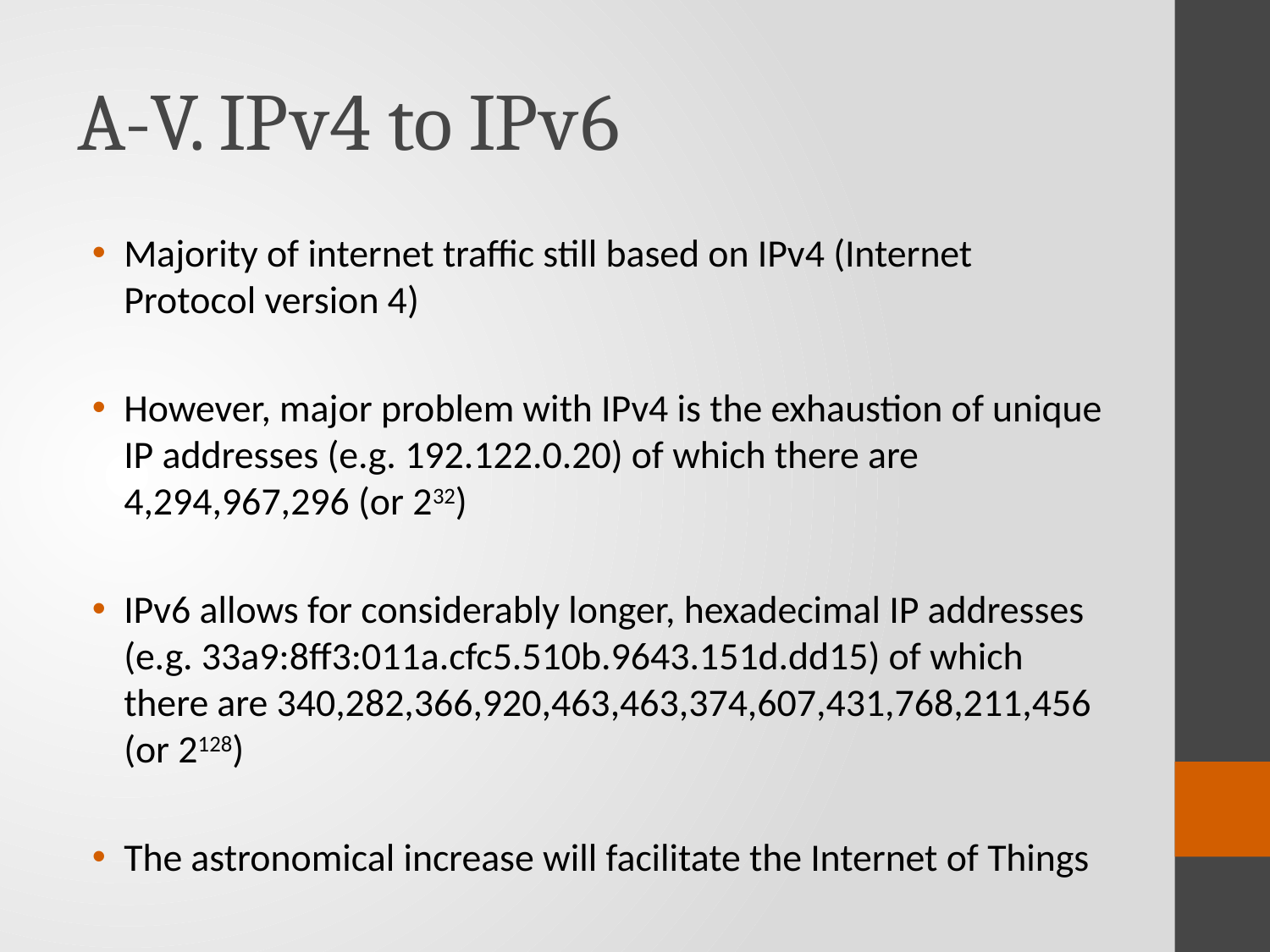

# A-V. IPv4 to IPv6
Majority of internet traffic still based on IPv4 (Internet Protocol version 4)

However, major problem with IPv4 is the exhaustion of unique IP addresses (e.g. 192.122.0.20) of which there are 4,294,967,296 (or 232)

IPv6 allows for considerably longer, hexadecimal IP addresses (e.g. 33a9:8ff3:011a.cfc5.510b.9643.151d.dd15) of which there are 340,282,366,920,463,463,374,607,431,768,211,456 (or 2128)

The astronomical increase will facilitate the Internet of Things